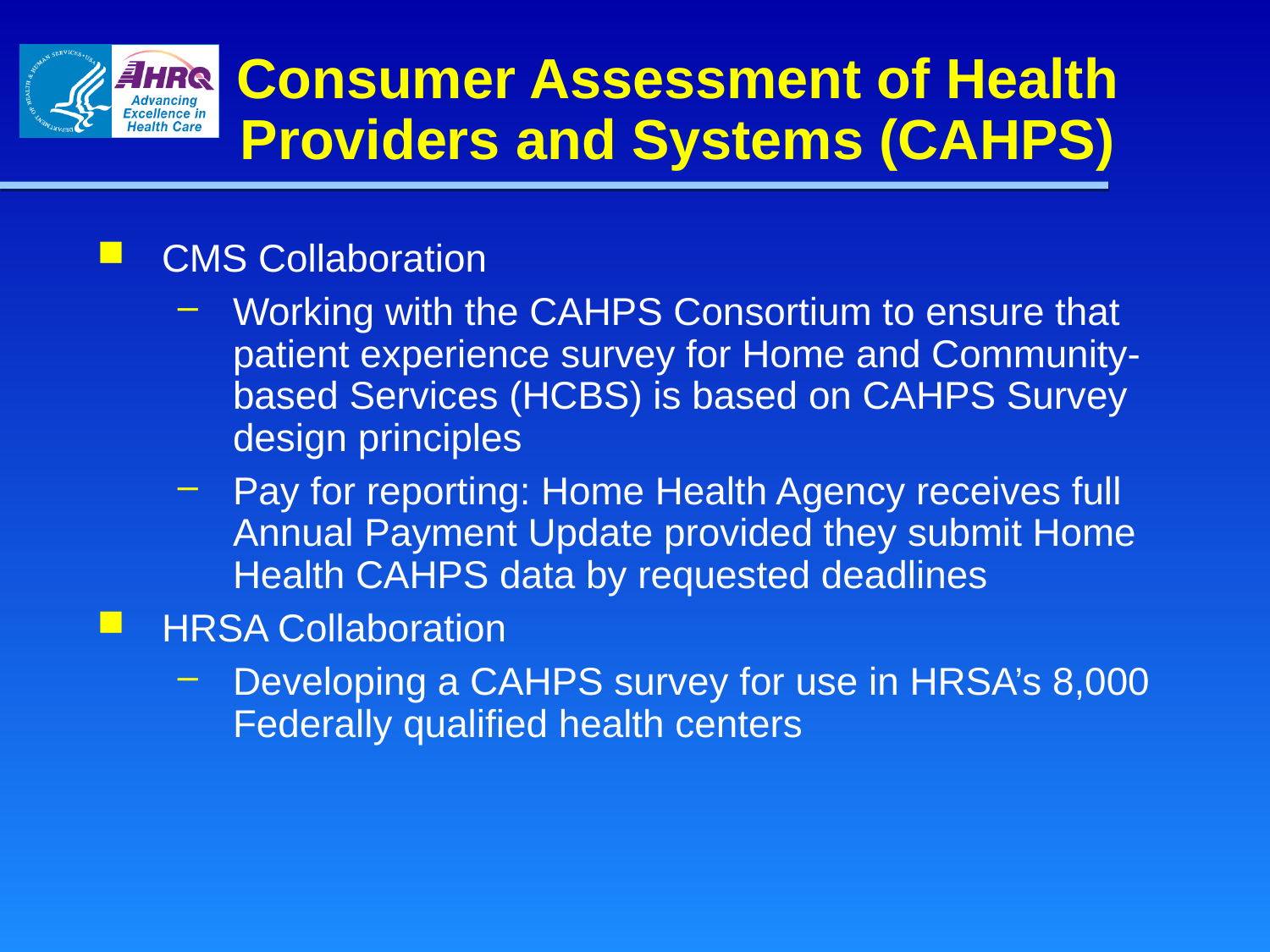

# Consumer Assessment of Health Providers and Systems (CAHPS)
CMS Collaboration
Working with the CAHPS Consortium to ensure that patient experience survey for Home and Community-based Services (HCBS) is based on CAHPS Survey design principles
Pay for reporting: Home Health Agency receives full Annual Payment Update provided they submit Home Health CAHPS data by requested deadlines
HRSA Collaboration
Developing a CAHPS survey for use in HRSA’s 8,000 Federally qualified health centers